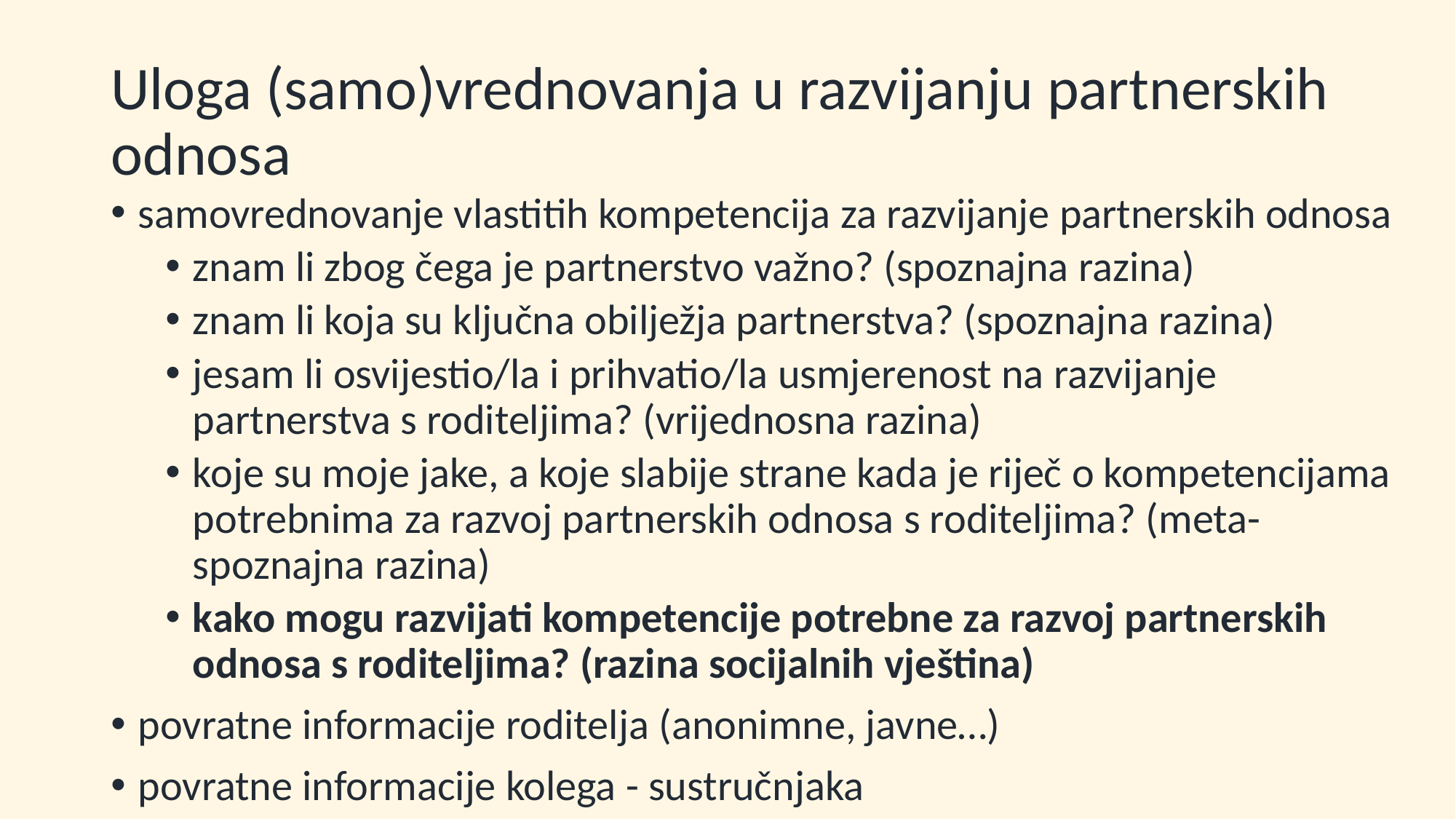

# Uloga (samo)vrednovanja u razvijanju partnerskih odnosa
samovrednovanje vlastitih kompetencija za razvijanje partnerskih odnosa
znam li zbog čega je partnerstvo važno? (spoznajna razina)
znam li koja su ključna obilježja partnerstva? (spoznajna razina)
jesam li osvijestio/la i prihvatio/la usmjerenost na razvijanje partnerstva s roditeljima? (vrijednosna razina)
koje su moje jake, a koje slabije strane kada je riječ o kompetencijama potrebnima za razvoj partnerskih odnosa s roditeljima? (meta-spoznajna razina)
kako mogu razvijati kompetencije potrebne za razvoj partnerskih odnosa s roditeljima? (razina socijalnih vještina)
povratne informacije roditelja (anonimne, javne…)
povratne informacije kolega - sustručnjaka